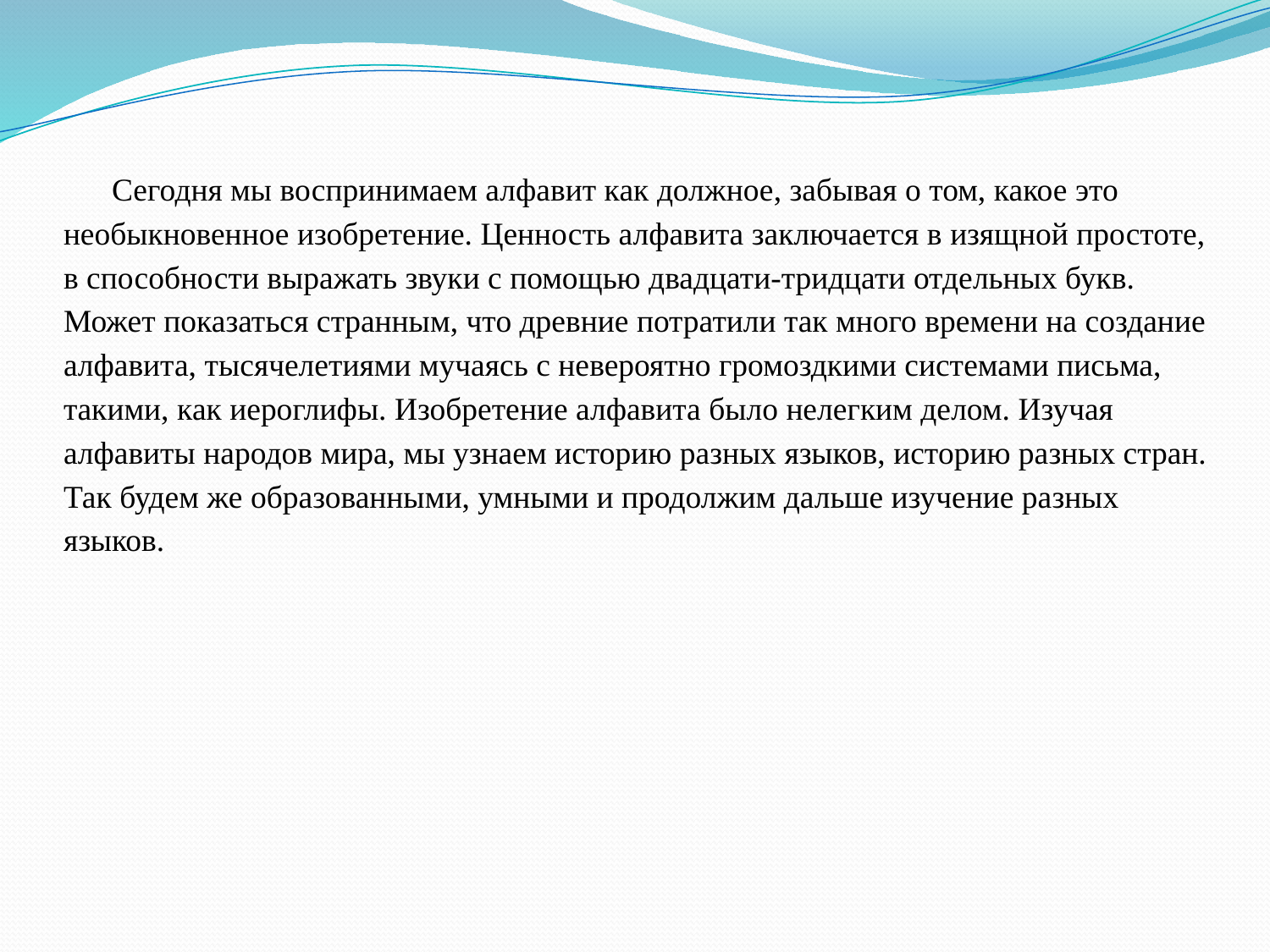

# Сегодня мы воспринимаем алфавит как должное, забывая о том, какое это необыкновенное изобретение. Ценность алфавита заключается в изящной простоте, в способности выражать звуки с помощью двадцати-тридцати отдельных букв. Может показаться странным, что древние потратили так много времени на создание алфавита, тысячелетиями мучаясь с невероятно громоздкими системами письма, такими, как иероглифы. Изобретение алфавита было нелегким делом. Изучая алфавиты народов мира, мы узнаем историю разных языков, историю разных стран. Так будем же образованными, умными и продолжим дальше изучение разных языков.